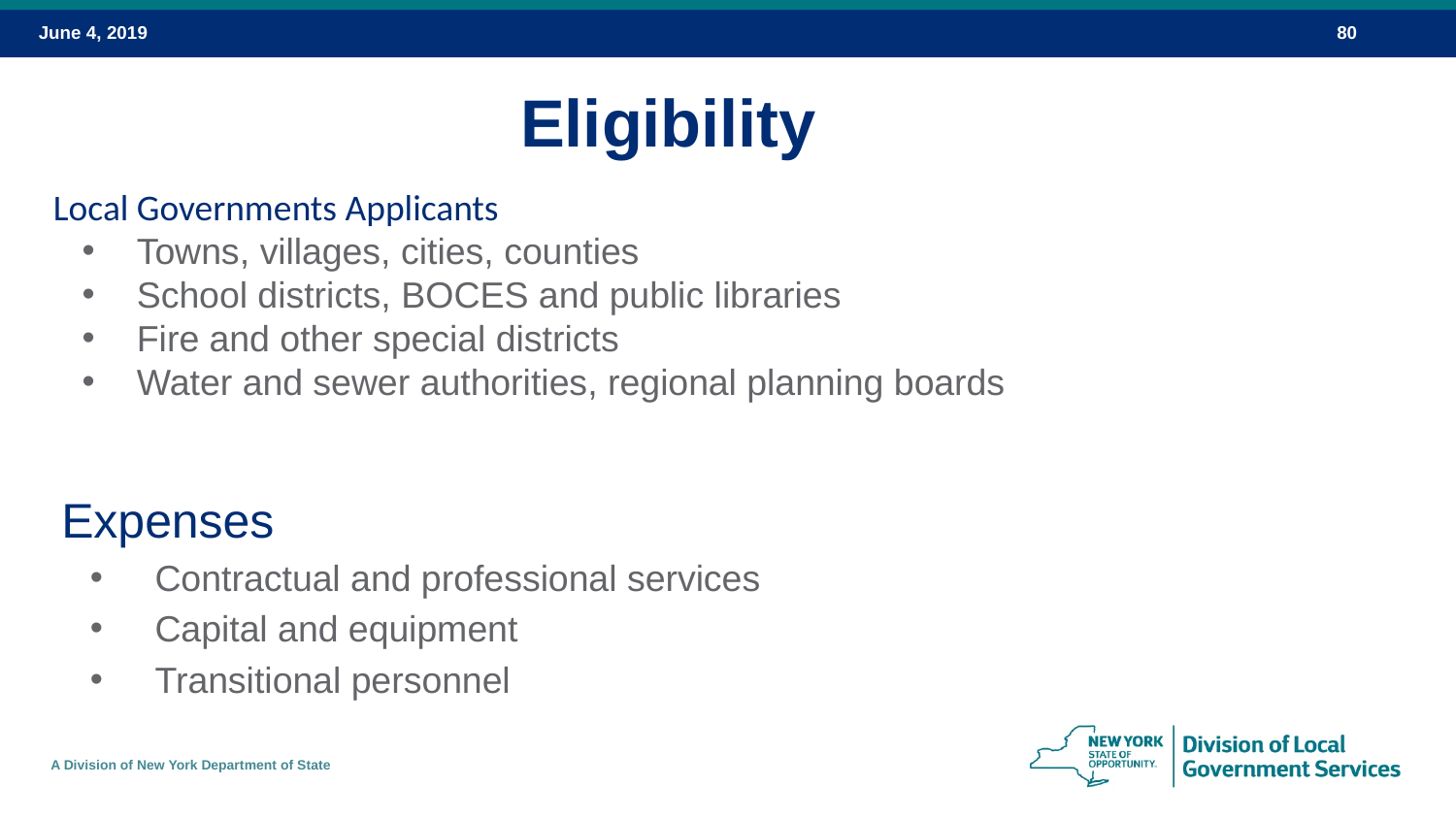

Eligibility
Local Governments Applicants
Towns, villages, cities, counties
School districts, BOCES and public libraries
Fire and other special districts
Water and sewer authorities, regional planning boards

Expenses
 Contractual and professional services
 Capital and equipment
 Transitional personnel